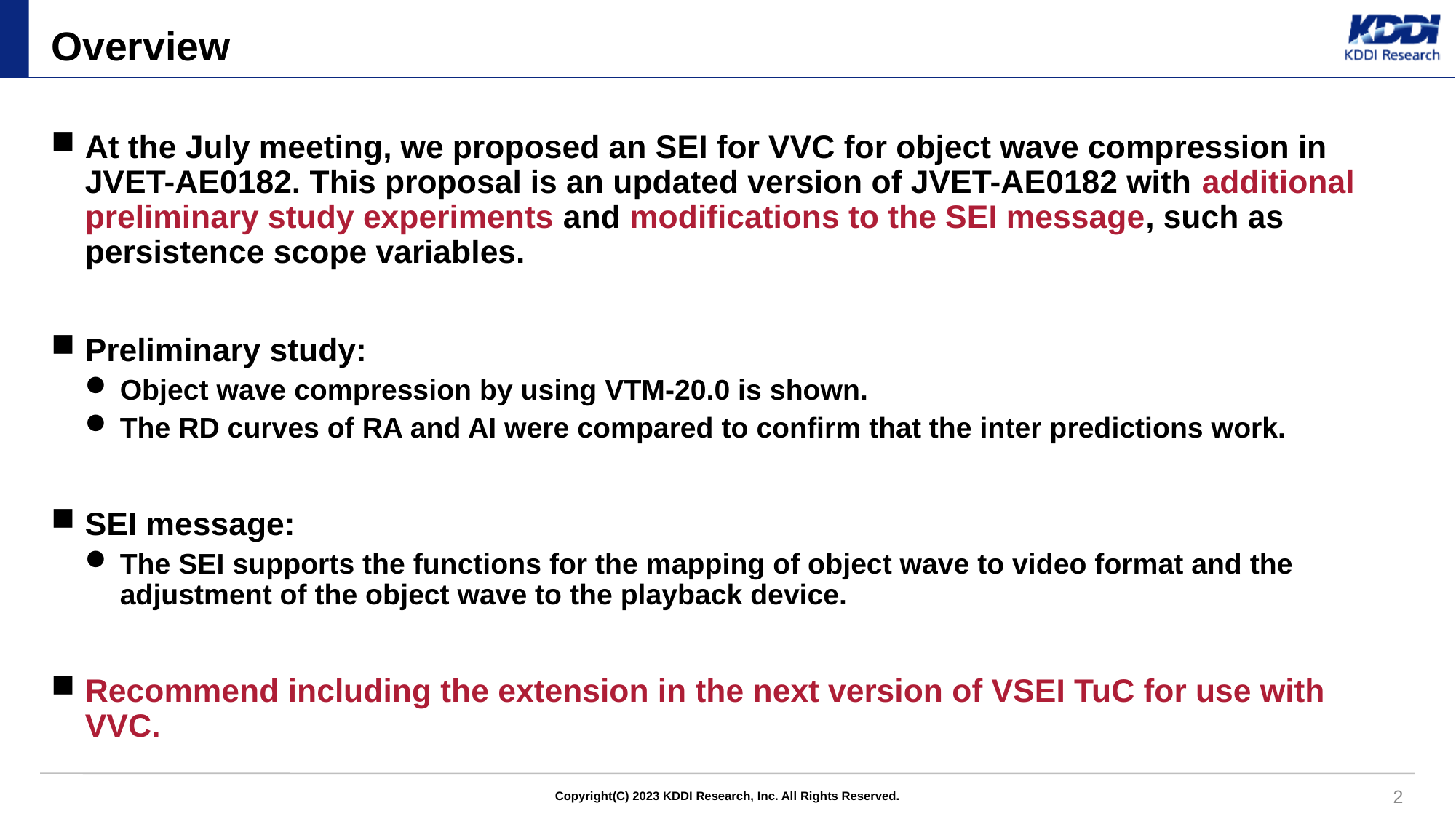

# Overview
At the July meeting, we proposed an SEI for VVC for object wave compression in JVET-AE0182. This proposal is an updated version of JVET-AE0182 with additional preliminary study experiments and modifications to the SEI message, such as persistence scope variables.

Preliminary study:
Object wave compression by using VTM-20.0 is shown.
The RD curves of RA and AI were compared to confirm that the inter predictions work.

SEI message:
The SEI supports the functions for the mapping of object wave to video format and the adjustment of the object wave to the playback device.

Recommend including the extension in the next version of VSEI TuC for use with VVC.
2